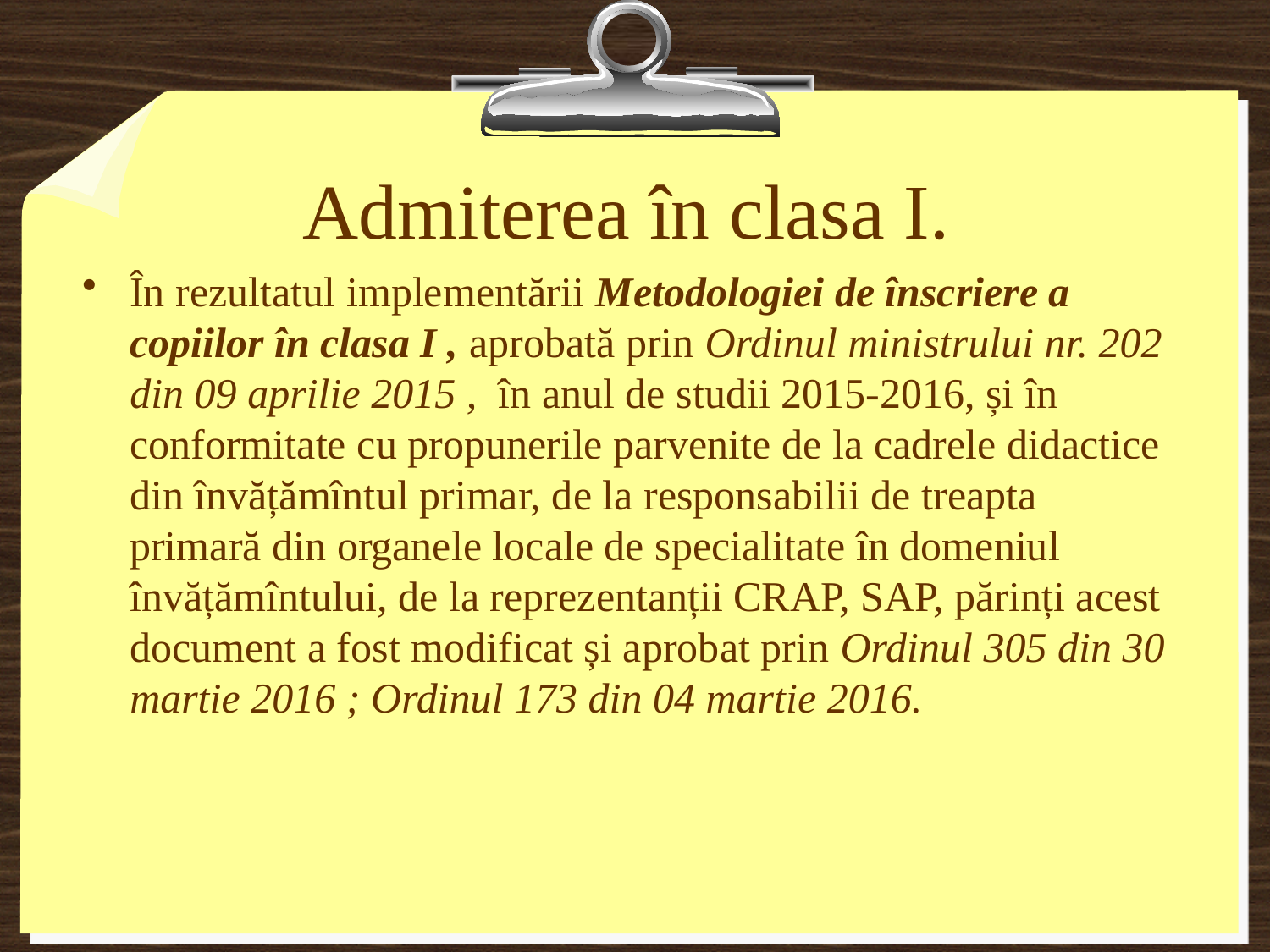

# Admiterea în clasa I.
În rezultatul implementării Metodologiei de înscriere a copiilor în clasa I , aprobată prin Ordinul ministrului nr. 202 din 09 aprilie 2015 ,  în anul de studii 2015-2016, și în conformitate cu propunerile parvenite de la cadrele didactice din învățămîntul primar, de la responsabilii de treapta primară din organele locale de specialitate în domeniul învățămîntului, de la reprezentanții CRAP, SAP, părinți acest document a fost modificat și aprobat prin Ordinul 305 din 30 martie 2016 ; Ordinul 173 din 04 martie 2016.